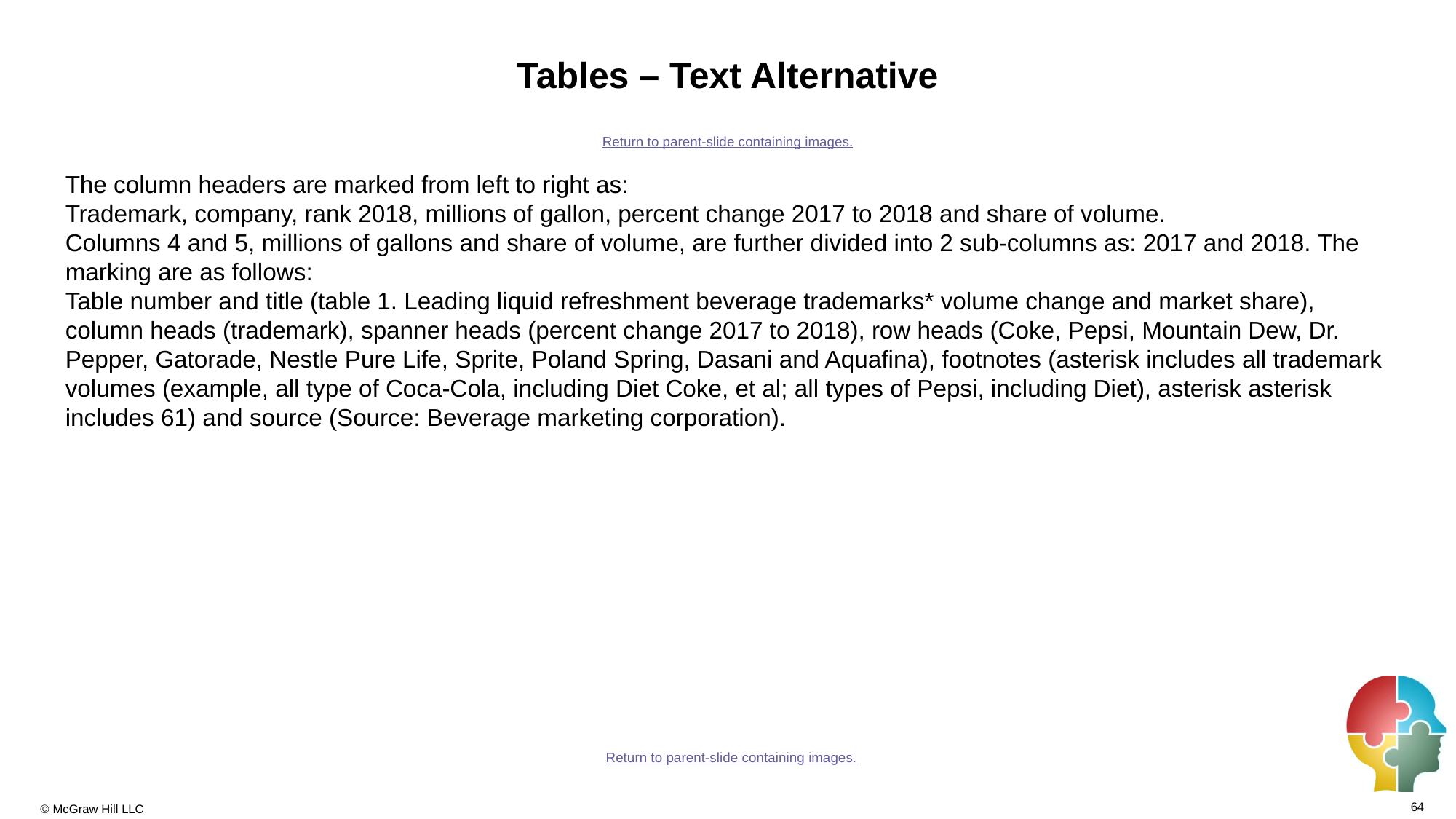

# Tables – Text Alternative
Return to parent-slide containing images.
The column headers are marked from left to right as:
Trademark, company, rank 2018, millions of gallon, percent change 2017 to 2018 and share of volume.
Columns 4 and 5, millions of gallons and share of volume, are further divided into 2 sub-columns as: 2017 and 2018. The marking are as follows:
Table number and title (table 1. Leading liquid refreshment beverage trademarks* volume change and market share), column heads (trademark), spanner heads (percent change 2017 to 2018), row heads (Coke, Pepsi, Mountain Dew, Dr. Pepper, Gatorade, Nestle Pure Life, Sprite, Poland Spring, Dasani and Aquafina), footnotes (asterisk includes all trademark volumes (example, all type of Coca-Cola, including Diet Coke, et al; all types of Pepsi, including Diet), asterisk asterisk includes 61) and source (Source: Beverage marketing corporation).
Return to parent-slide containing images.
64